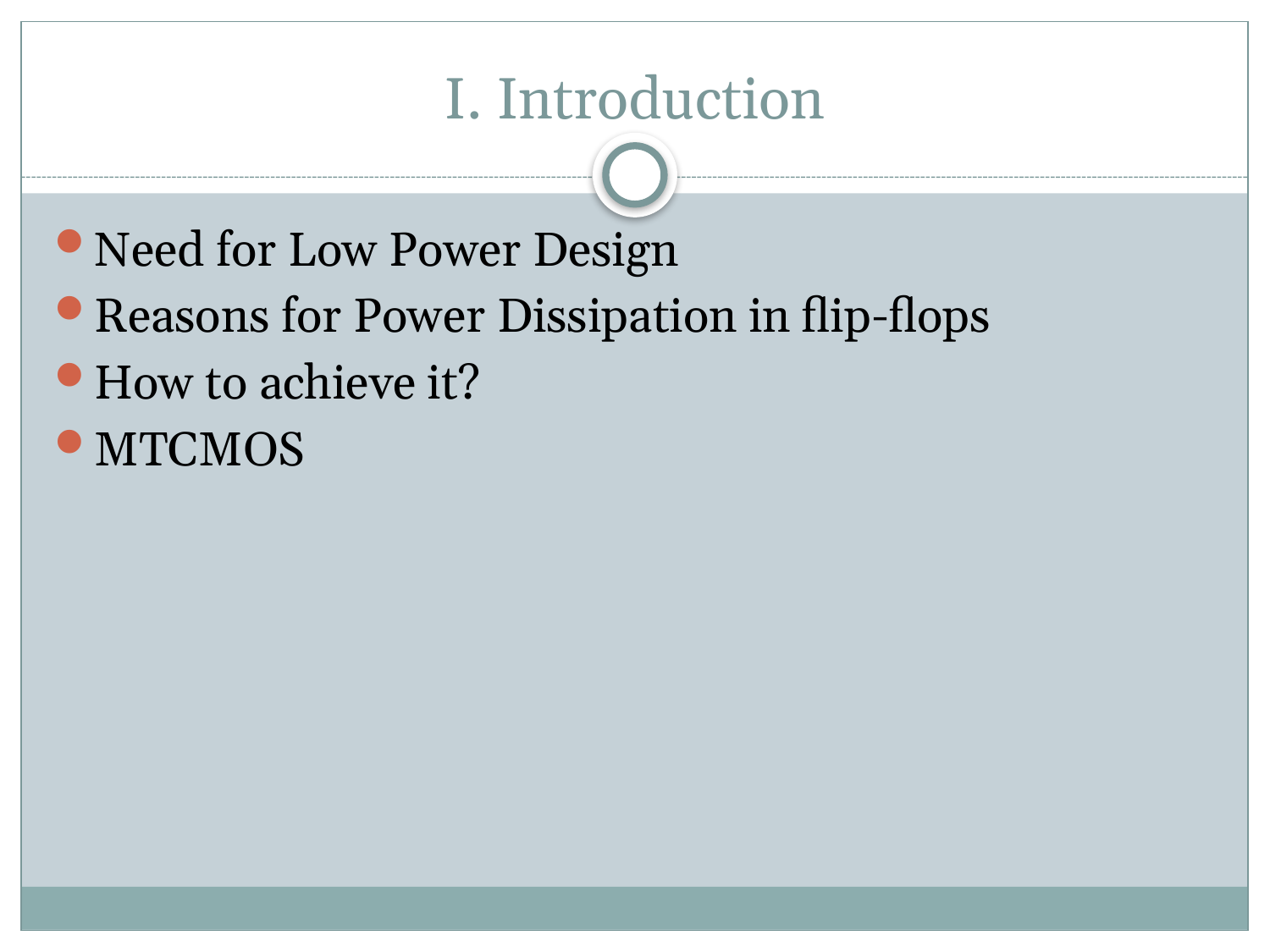

# I. Introduction
Need for Low Power Design
Reasons for Power Dissipation in flip-flops
How to achieve it?
MTCMOS